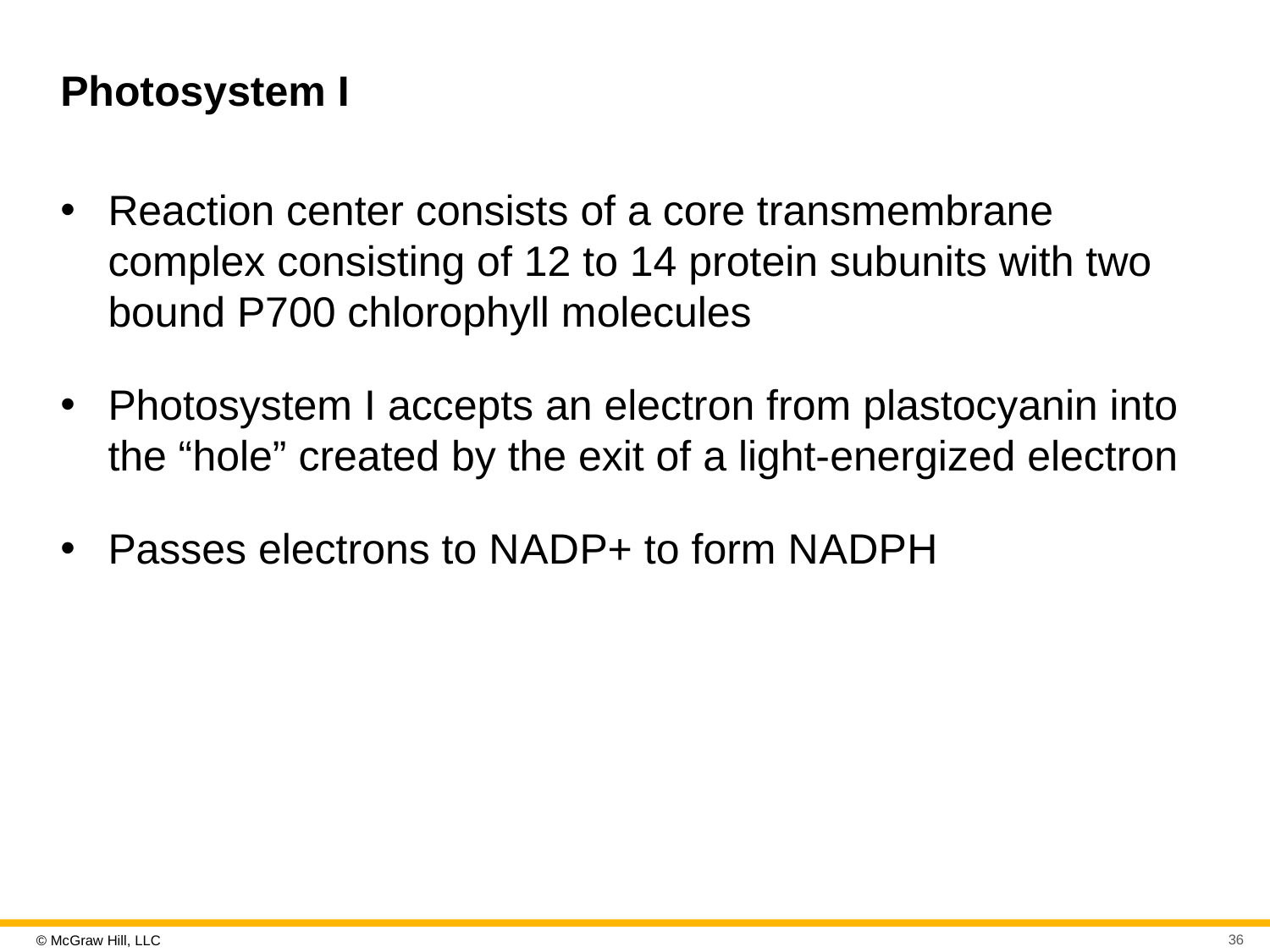

# Photosystem I
Reaction center consists of a core transmembrane complex consisting of 12 to 14 protein subunits with two bound P700 chlorophyll molecules
Photosystem I accepts an electron from plastocyanin into the “hole” created by the exit of a light-energized electron
Passes electrons to N A D P+ to form N A D P H
36